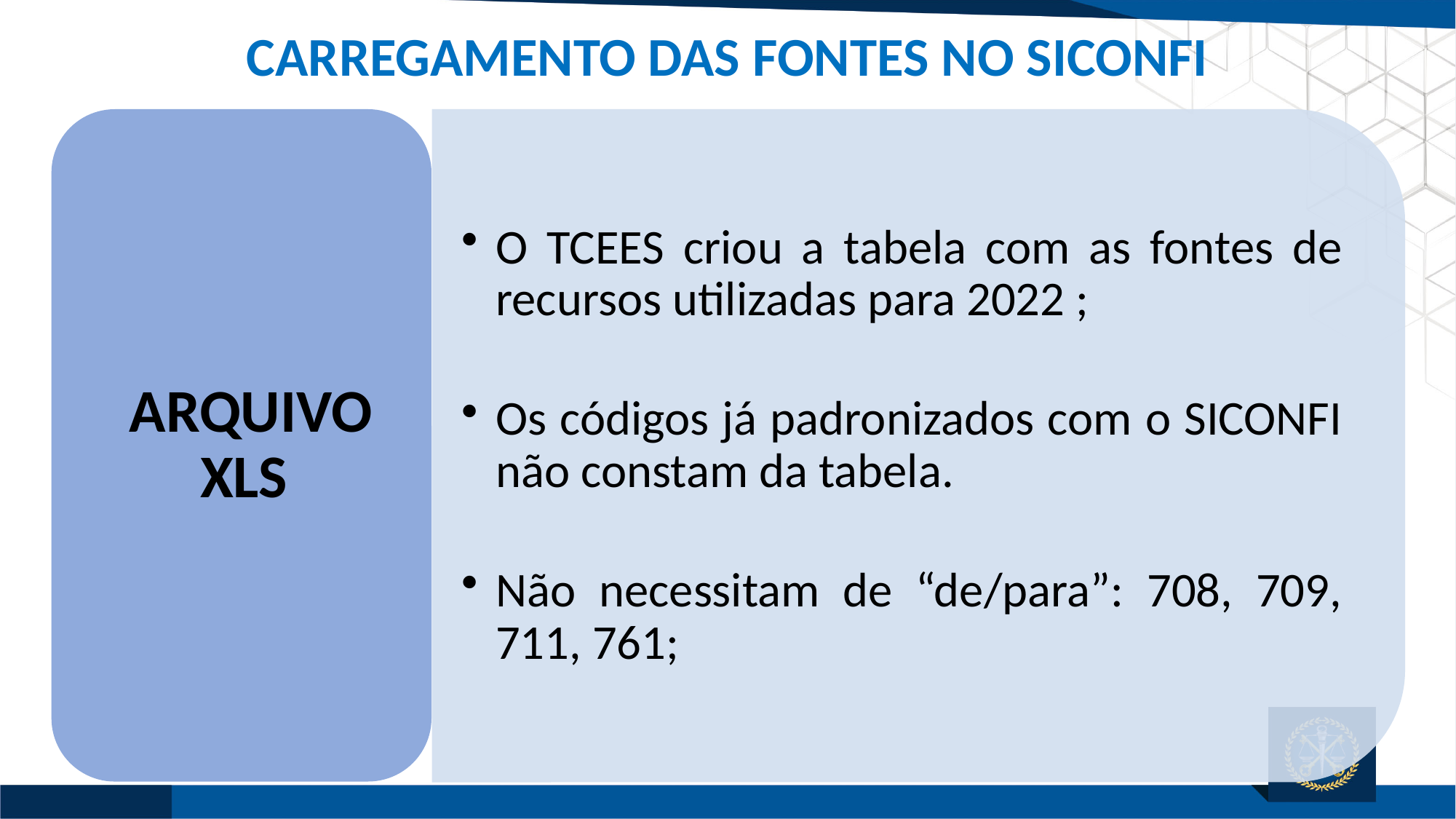

CARREGAMENTO DAS FONTES NO SICONFI
O TCEES criou a tabela com as fontes de recursos utilizadas para 2022 ;

Os códigos já padronizados com o SICONFI não constam da tabela.

Não necessitam de “de/para”: 708, 709, 711, 761;
ARQUIVO XLS